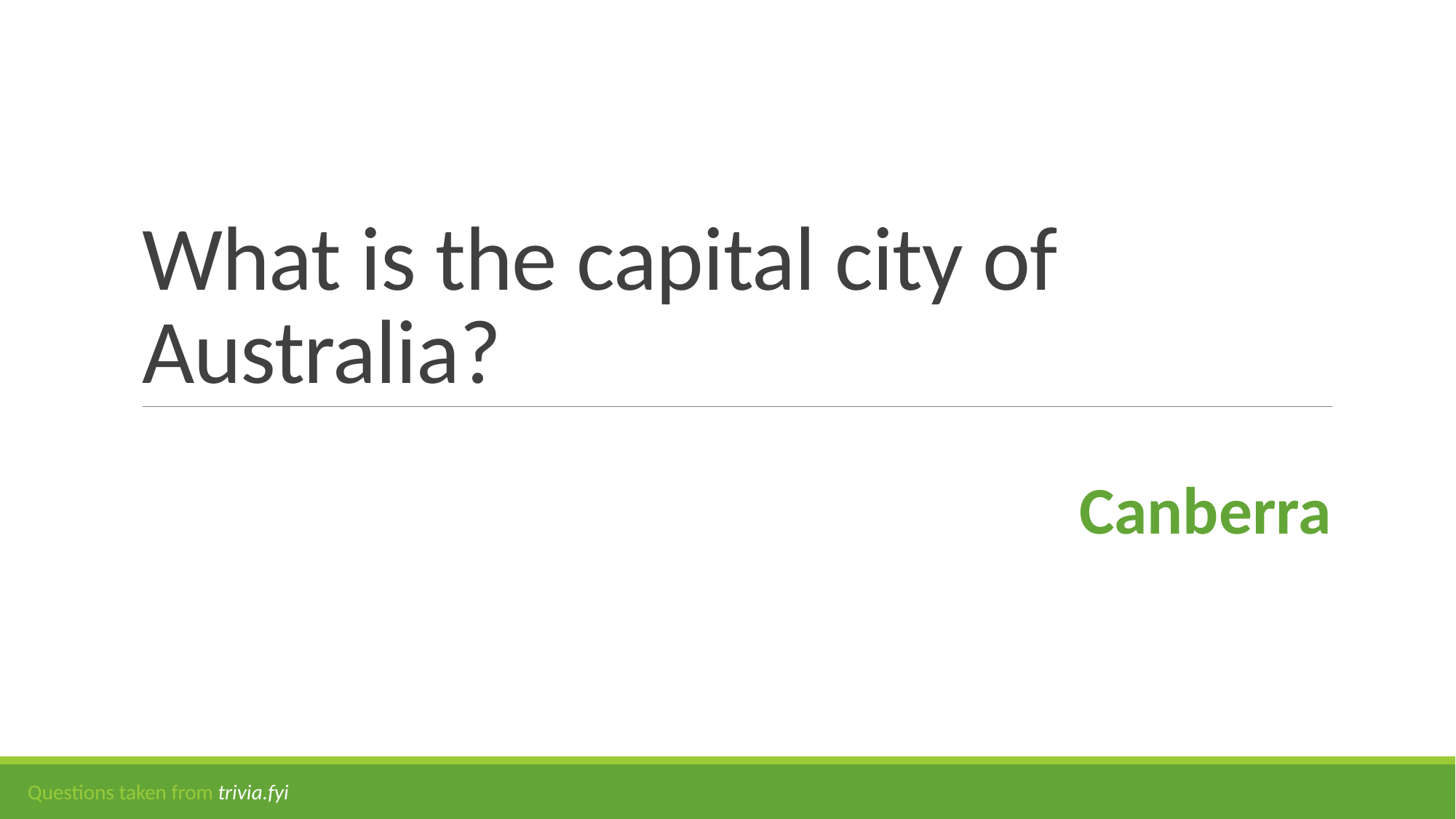

# What is the capital city of Australia?
Canberra